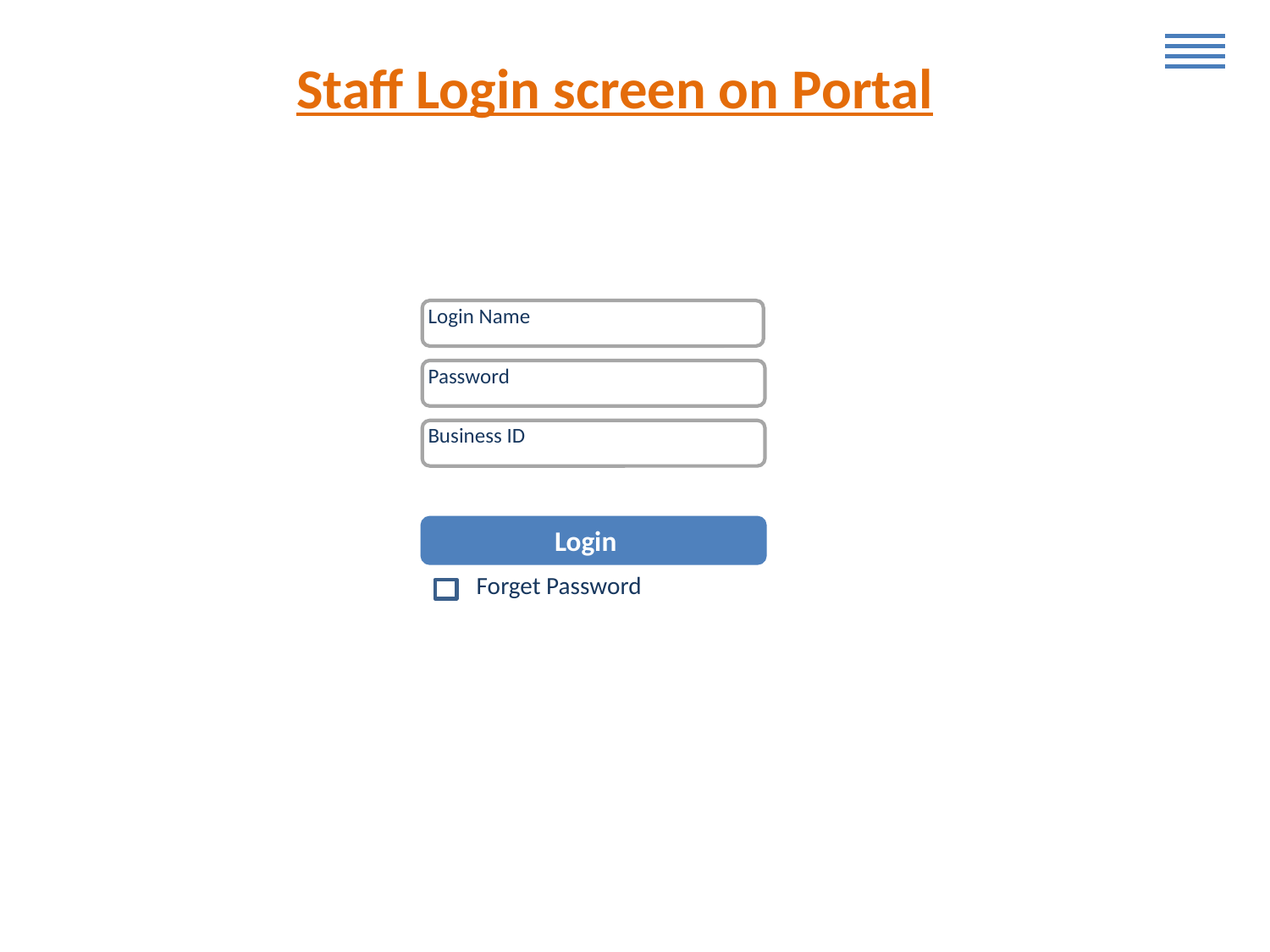

Staff Login screen on Portal
Login Name

Password

Business ID

Login

Forget Password